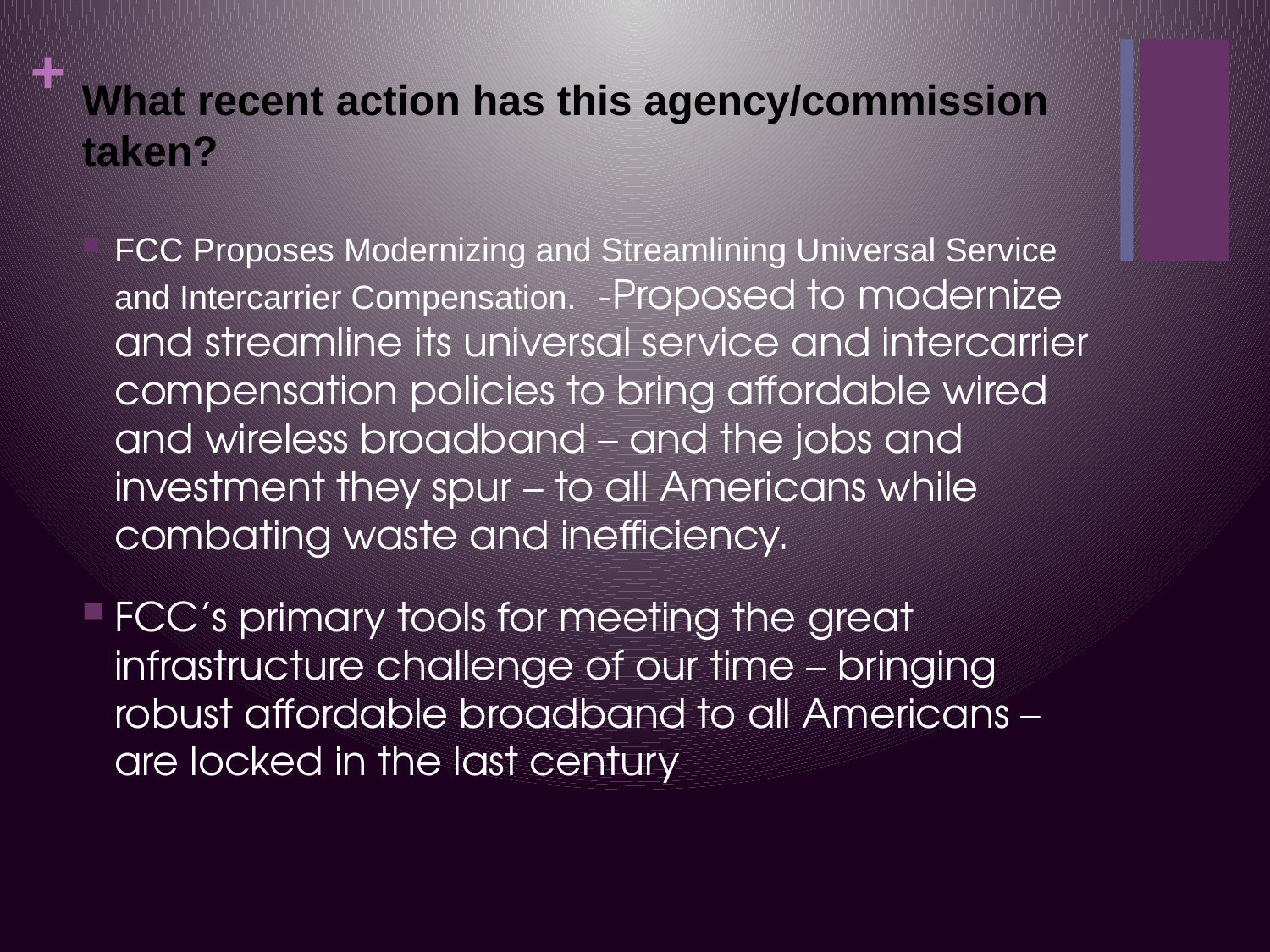

# What recent action has this agency/commission taken?
FCC Proposes Modernizing and Streamlining Universal Service and Intercarrier Compensation. 	-Proposed to modernize and streamline its universal service and intercarrier compensation policies to bring affordable wired and wireless broadband – and the jobs and investment they spur – to all Americans while combating waste and inefficiency.
FCC’s primary tools for meeting the great infrastructure challenge of our time – bringing robust affordable broadband to all Americans – are locked in the last century